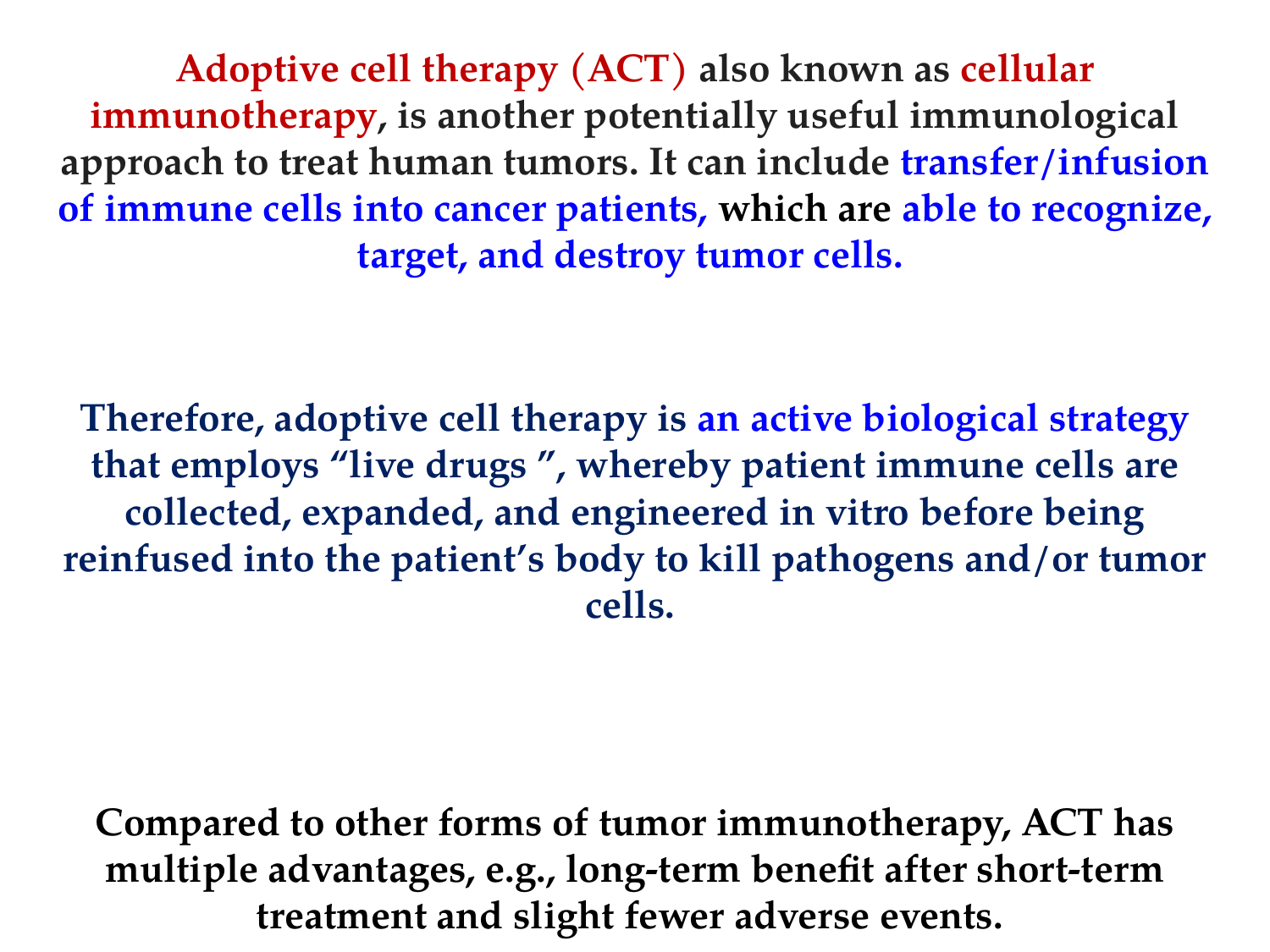

Adoptive cell therapy (ACT) also known as cellular immunotherapy, is another potentially useful immunological approach to treat human tumors. It can include transfer/infusion of immune cells into cancer patients, which are able to recognize, target, and destroy tumor cells.

Therefore, adoptive cell therapy is an active biological strategy that employs “live drugs ”, whereby patient immune cells are collected, expanded, and engineered in vitro before being reinfused into the patient’s body to kill pathogens and/or tumor cells.

Compared to other forms of tumor immunotherapy, ACT has multiple advantages, e.g., long-term benefit after short-term treatment and slight fewer adverse events.